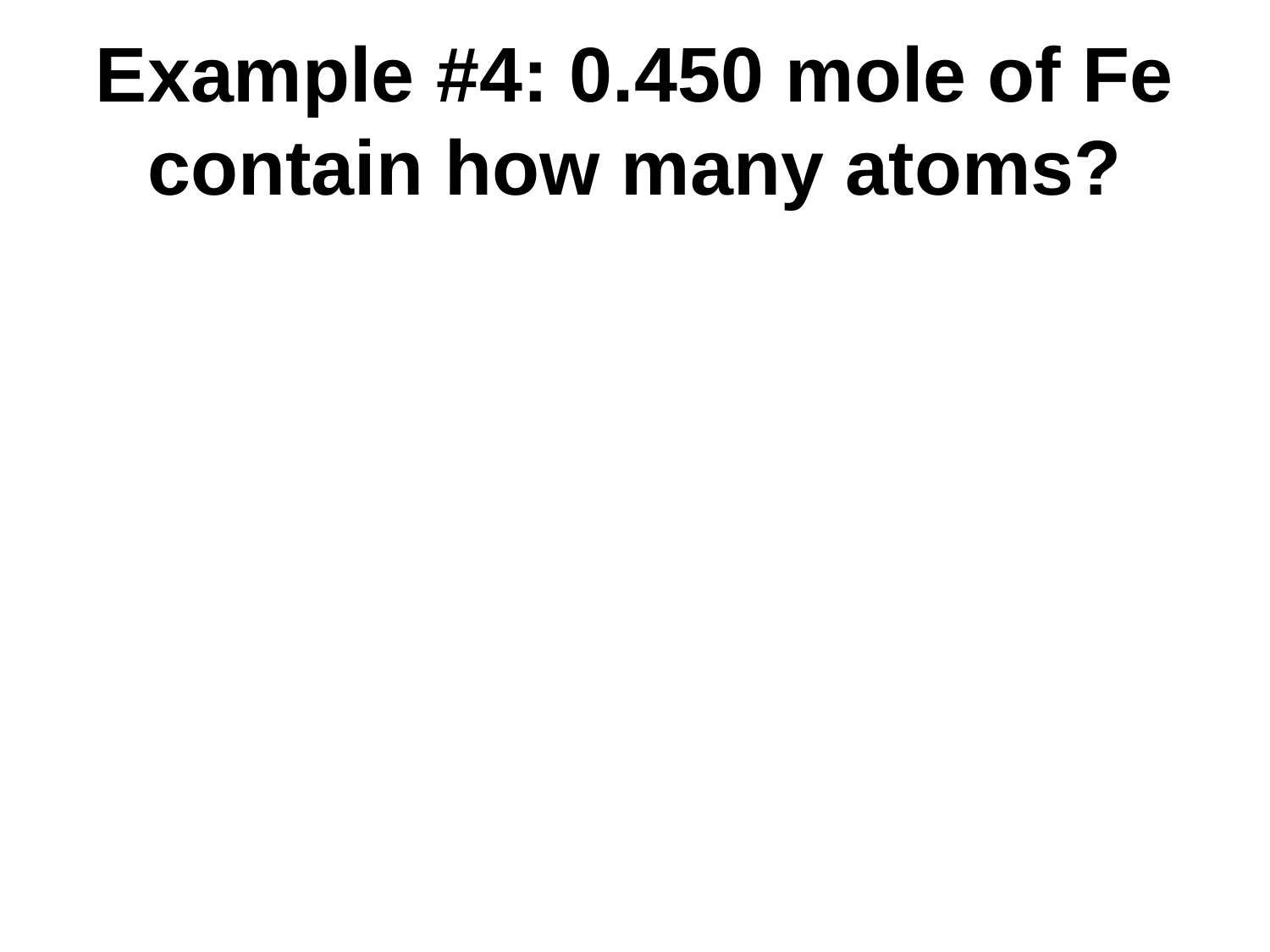

# Example #4: 0.450 mole of Fe contain how many atoms?